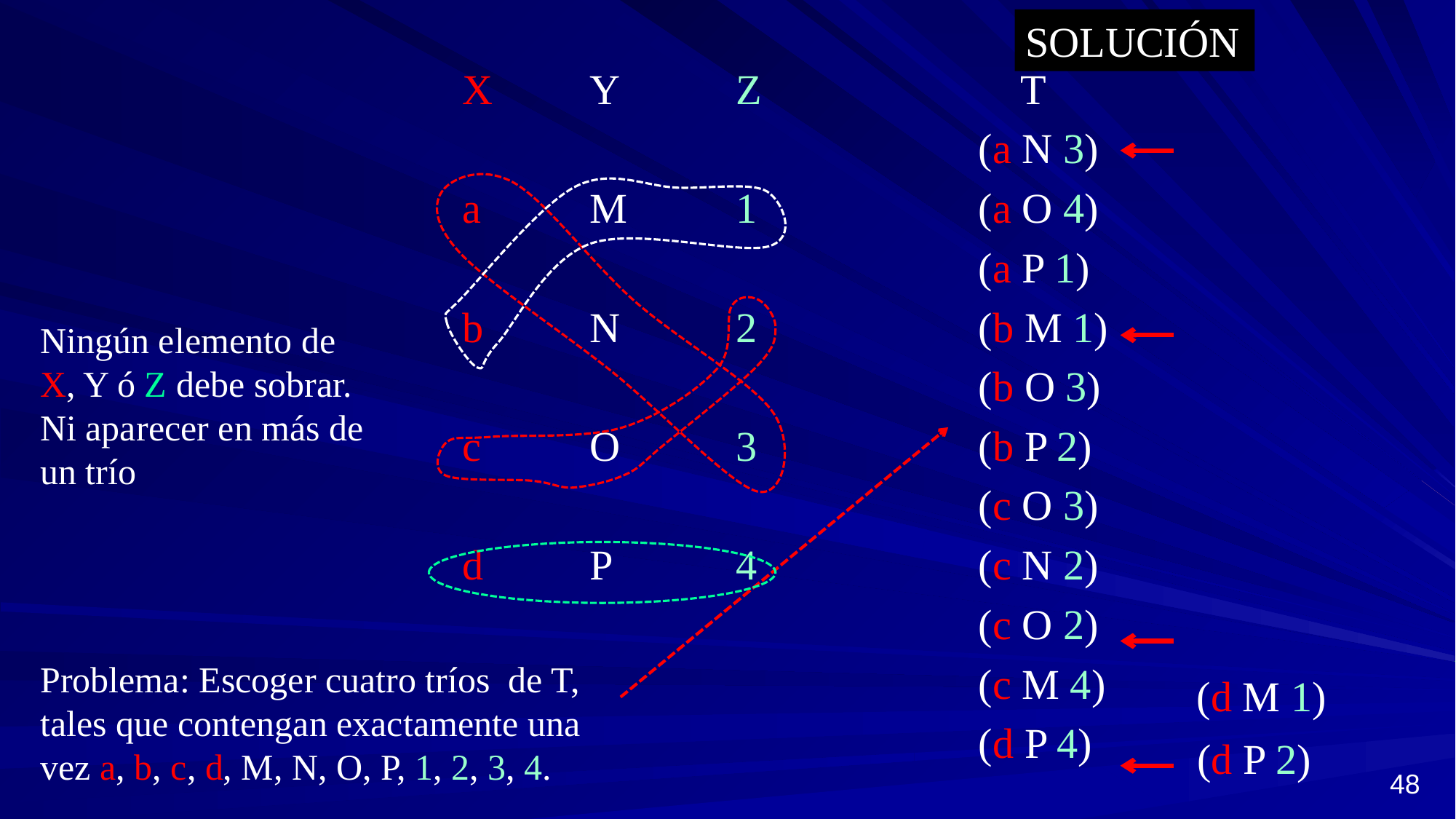

SOLUCIÓN
Z

1

2

3

4
    T
(a N 3)
(a O 4)
(a P 1)
(b M 1)
(b O 3)
(b P 2)
(c O 3)
(c N 2)
(c O 2)
(c M 4)
(d P 4)
X

a

b

c

d
Y

M

N

O

P

Ningún elemento de X, Y ó Z debe sobrar. Ni aparecer en más de un trío

Problema: Escoger cuatro tríos  de T, tales que contengan exactamente una vez a, b, c, d, M, N, O, P, 1, 2, 3, 4.
(d M 1)
(d P 2)
48